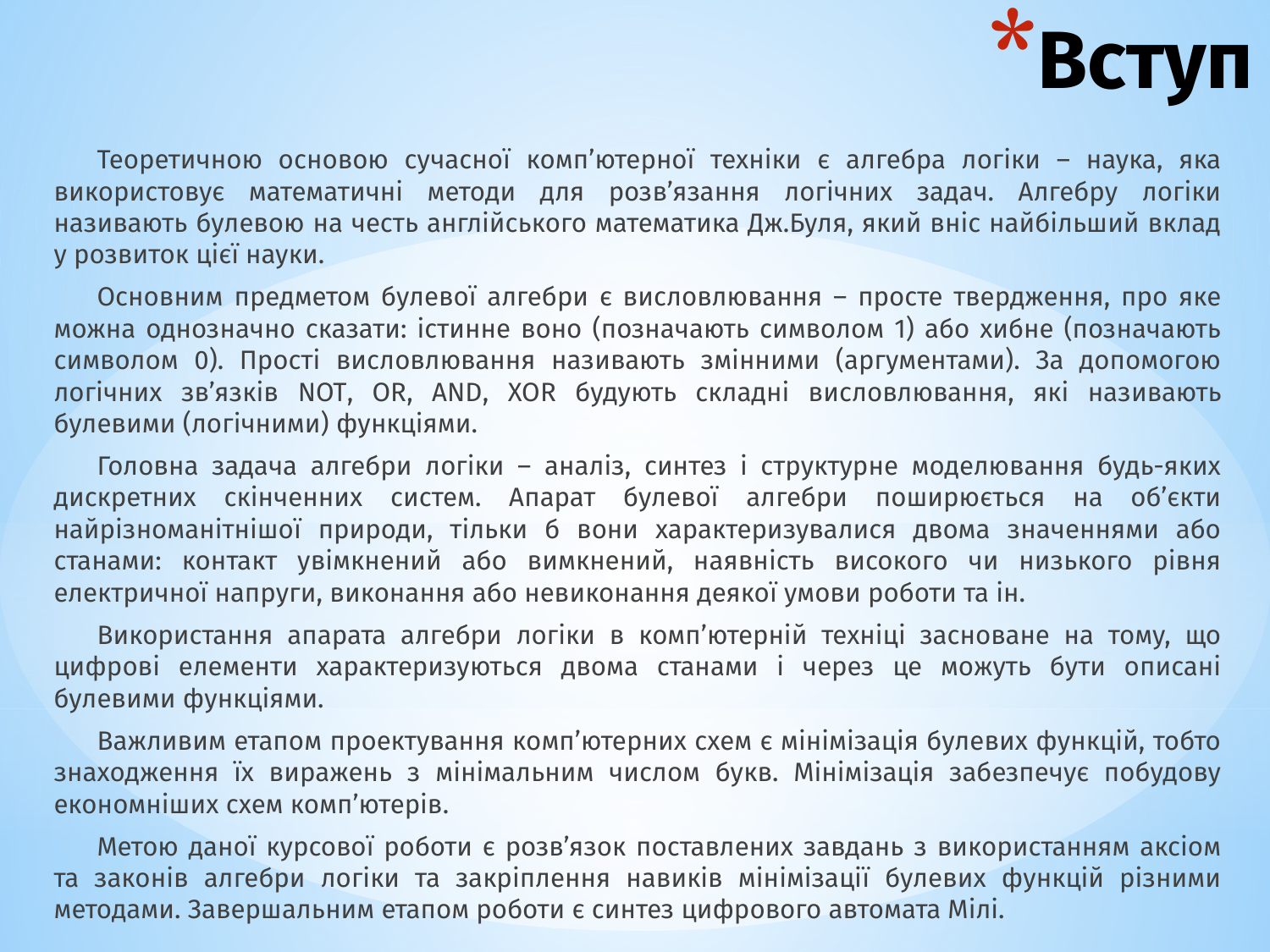

# Вступ
Теоретичною основою сучасної комп’ютерної техніки є алгебра логіки – наука, яка використовує математичні методи для розв’язання логічних задач. Алгебру логіки називають булевою на честь англійського математика Дж.Буля, який вніс найбільший вклад у розвиток цієї науки.
Основним предметом булевої алгебри є висловлювання – просте твердження, про яке можна однозначно сказати: істинне воно (позначають символом 1) або хибне (позначають символом 0). Прості висловлювання називають змінними (аргументами). За допомогою логічних зв’язків NOT, OR, AND, XOR будують складні висловлювання, які називають булевими (логічними) функціями.
Головна задача алгебри логіки – аналіз, синтез і структурне моделювання будь-яких дискретних скінченних систем. Апарат булевої алгебри поширюється на об’єкти найрізноманітнішої природи, тільки б вони характеризувалися двома значеннями або станами: контакт увімкнений або вимкнений, наявність високого чи низького рівня електричної напруги, виконання або невиконання деякої умови роботи та ін.
Використання апарата алгебри логіки в комп’ютерній техніці засноване на тому, що цифрові елементи характеризуються двома станами і через це можуть бути описані булевими функціями.
Важливим етапом проектування комп’ютерних схем є мінімізація булевих функцій, тобто знаходження їх виражень з мінімальним числом букв. Мінімізація забезпечує побудову економніших схем комп’ютерів.
Метою даної курсової роботи є розв’язок поставлених завдань з використанням аксіом та законів алгебри логіки та закріплення навиків мінімізації булевих функцій різними методами. Завершальним етапом роботи є синтез цифрового автомата Мілі.